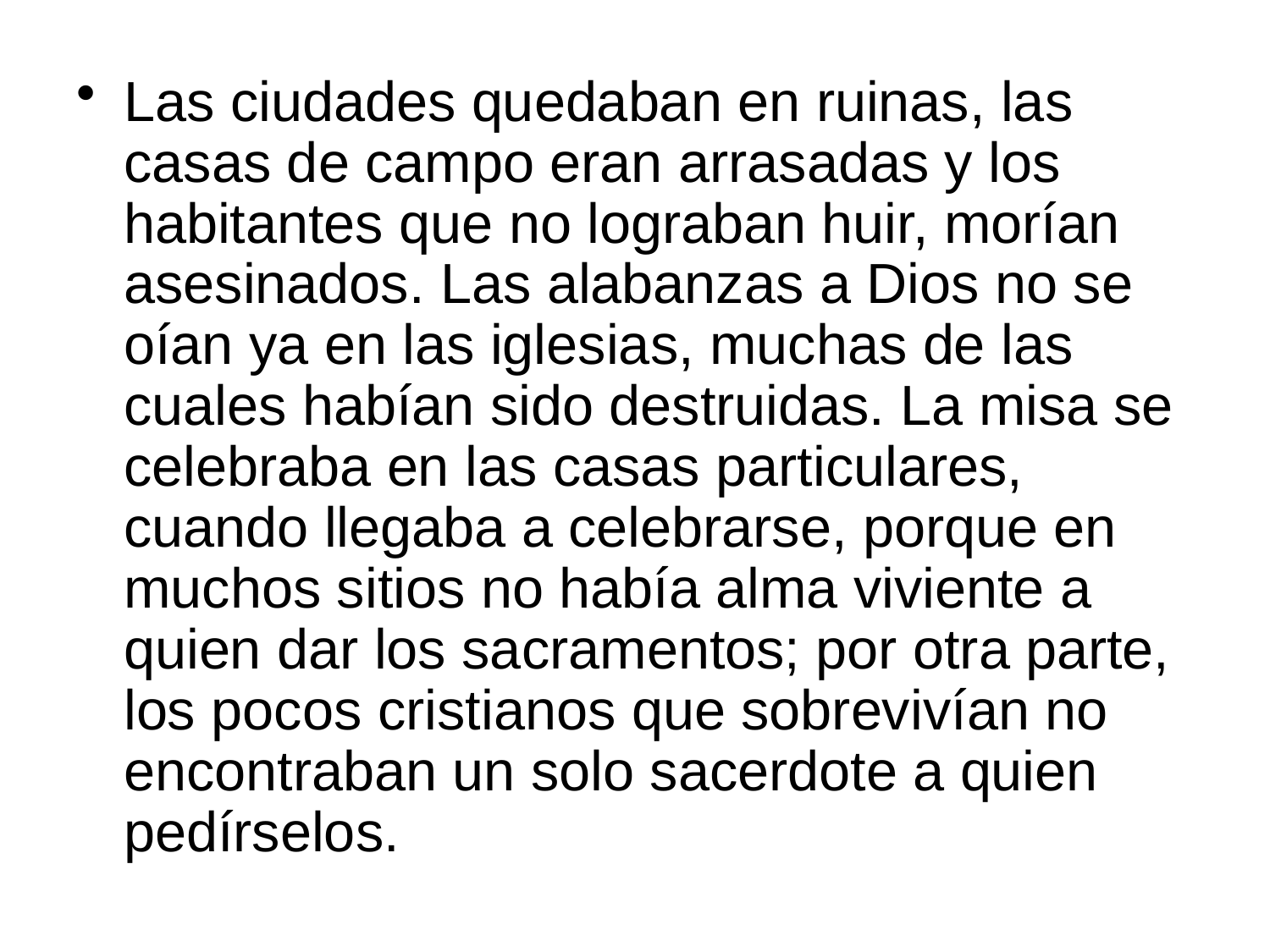

Las ciudades quedaban en ruinas, las casas de campo eran arrasadas y los habitantes que no lograban huir, morían asesinados. Las alabanzas a Dios no se oían ya en las iglesias, muchas de las cuales habían sido destruidas. La misa se celebraba en las casas particulares, cuando llegaba a celebrarse, porque en muchos sitios no había alma viviente a quien dar los sacramentos; por otra parte, los pocos cristianos que sobrevivían no encontraban un solo sacerdote a quien pedírselos.